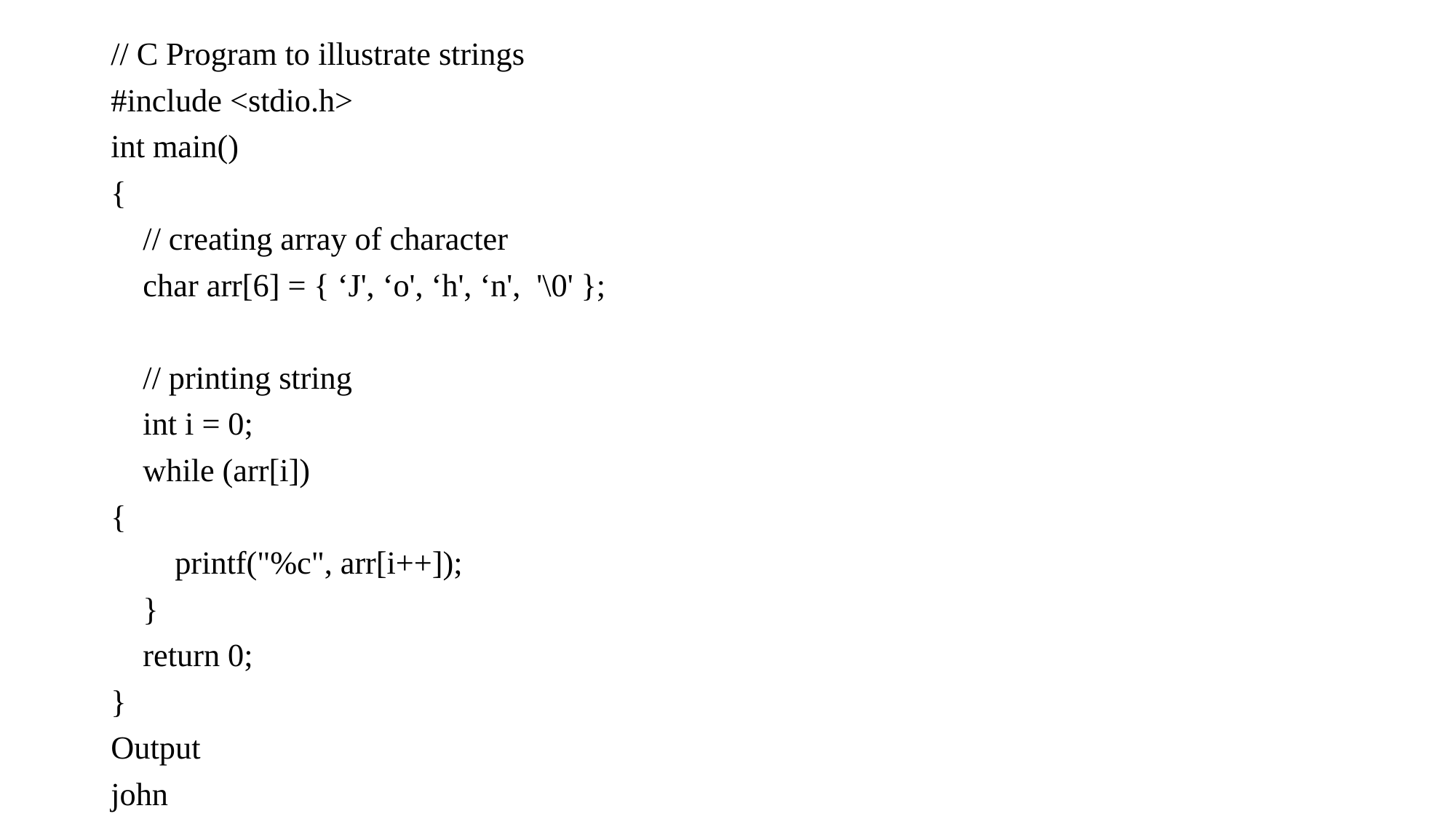

// C Program to illustrate strings
#include <stdio.h>
int main()
{
    // creating array of character
    char arr[6] = { ‘J', ‘o', ‘h', ‘n',  '\0' };

    // printing string
    int i = 0;
    while (arr[i])
{
        printf("%c", arr[i++]);
    }
    return 0;
}
Output
john